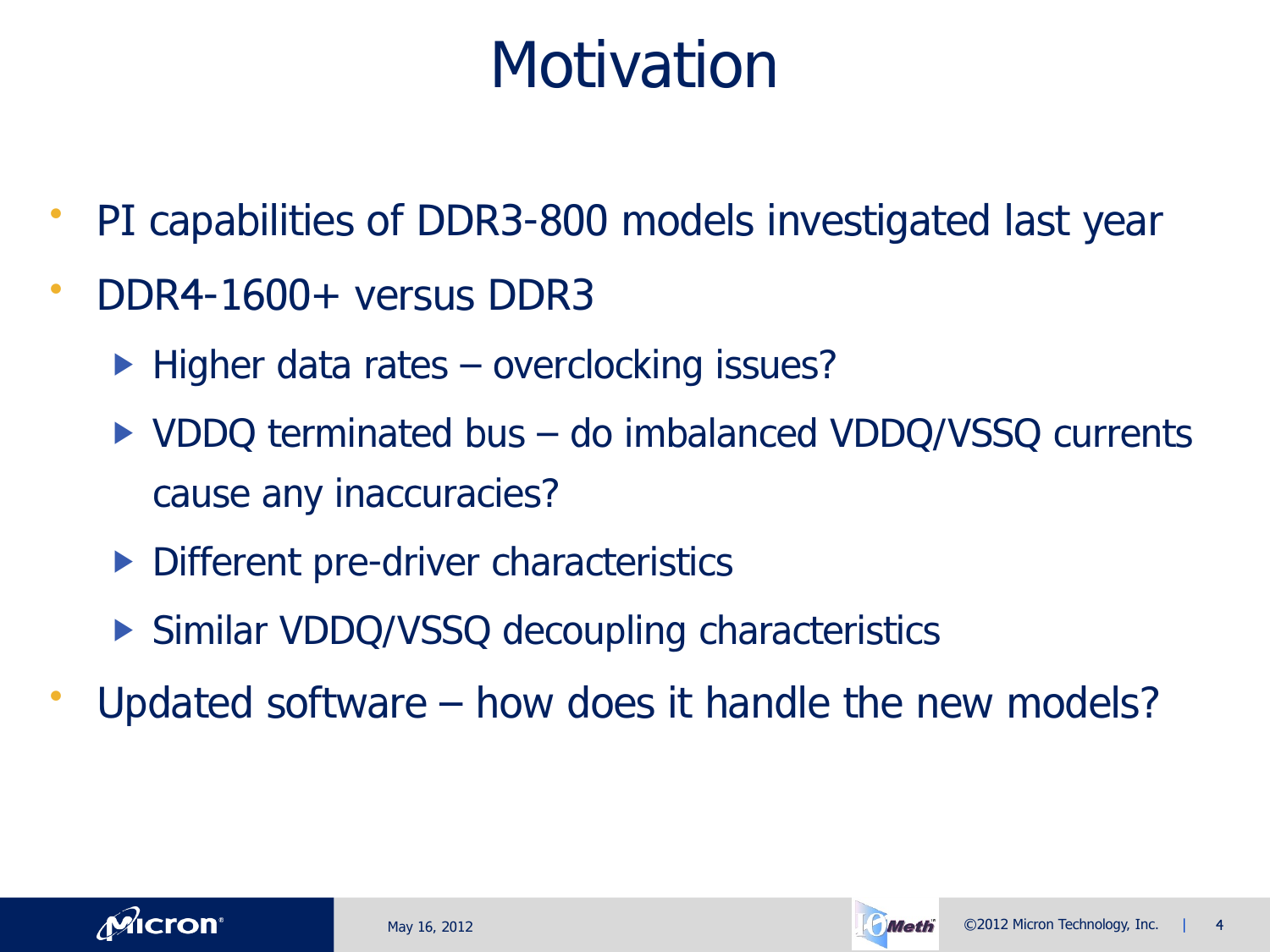

# Motivation
PI capabilities of DDR3-800 models investigated last year
DDR4-1600+ versus DDR3
Higher data rates – overclocking issues?
VDDQ terminated bus – do imbalanced VDDQ/VSSQ currents cause any inaccuracies?
Different pre-driver characteristics
Similar VDDQ/VSSQ decoupling characteristics
Updated software – how does it handle the new models?
May 16, 2012